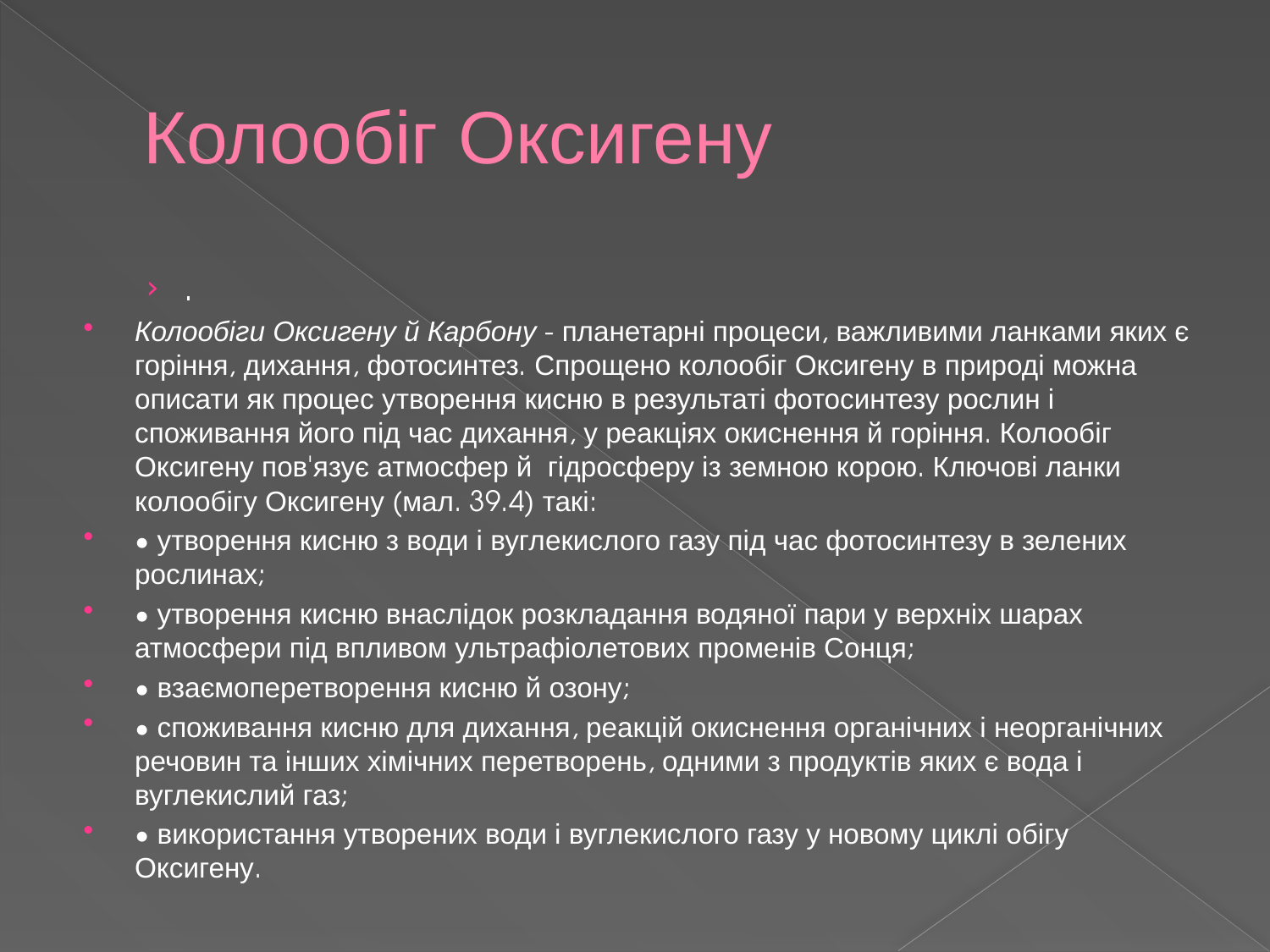

# Колообіг Оксигену
.
Колообіги Оксигену й Карбону - планетарні процеси, важливими ланками яких є горіння, дихання, фотосинтез. Спрощено колообіг Оксигену в природі можна описати як процес утворення кисню в результаті фотосинтезу рослин і споживання його під час дихання, у реакціях окиснення й горіння. Колообіг Оксигену пов'язує атмосфер й  гідросферу із земною корою. Ключові ланки колообігу Оксигену (мал. 39.4) такі:
• утворення кисню з води і вуглекислого газу під час фотосинтезу в зелених рослинах;
• утворення кисню внаслідок розкладання водяної пари у верхніх шарах атмосфери під впливом ультрафіолетових променів Сонця;
• взаємоперетворення кисню й озону;
• споживання кисню для дихання, реакцій окиснення органічних і неорганічних речовин та інших хімічних перетворень, одними з продуктів яких є вода і вуглекислий газ;
• використання утворених води і вуглекислого газу у новому циклі обігу Оксигену.